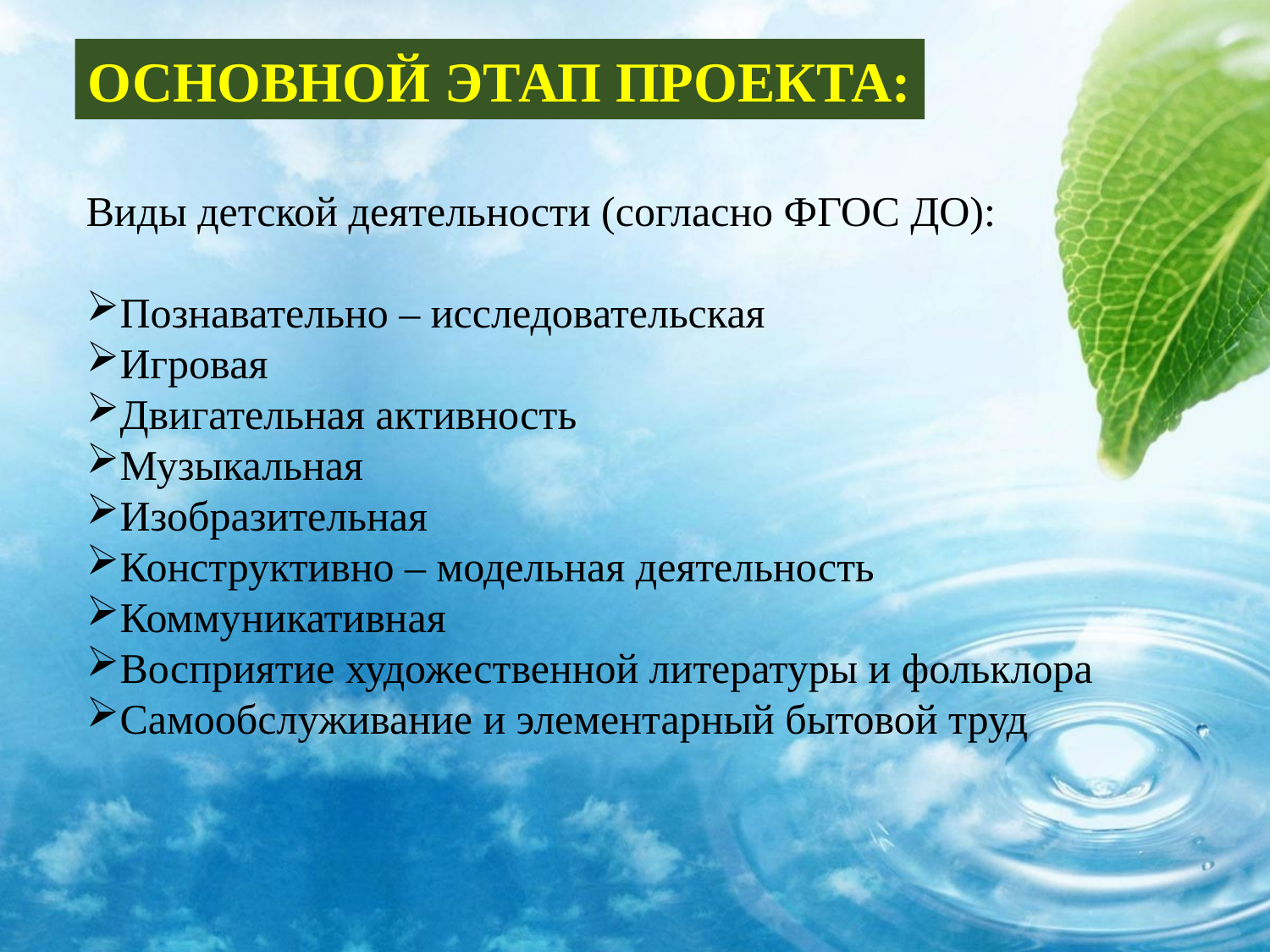

ОСНОВНОЙ ЭТАП ПРОЕКТА:
Виды детской деятельности (согласно ФГОС ДО):

Познавательно – исследовательская
Игровая
Двигательная активность
Музыкальная
Изобразительная
Конструктивно – модельная деятельность
Коммуникативная
Восприятие художественной литературы и фольклора
Самообслуживание и элементарный бытовой труд